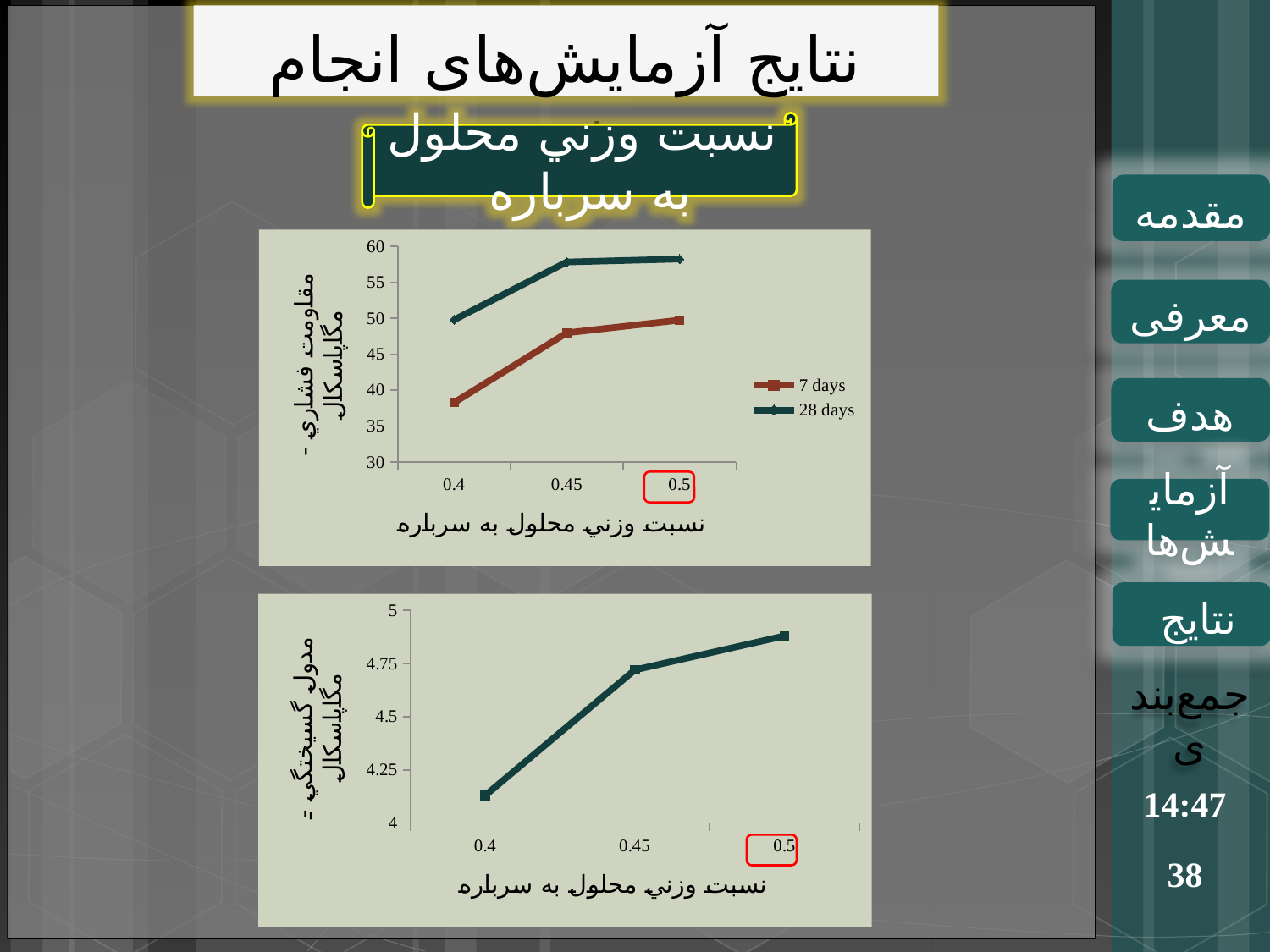

نتایج آزمایش‌های انجام شده
نسبت وزني محلول به سرباره
مقدمه

### Chart

| Category |  |  |
|---|---|---|
| 0.4 | 38.25 | 49.76 |
| 0.45 | 47.95 | 57.8 |
| 0.5 | 49.72 | 58.21 |
معرفی
هدف

آزمایش‌ها
نتایج

### Chart

| Category |  |
|---|---|
| 0.4 | 4.13 |
| 0.45 | 4.72 |
| 0.5 | 4.88 |
جمع‌بندی